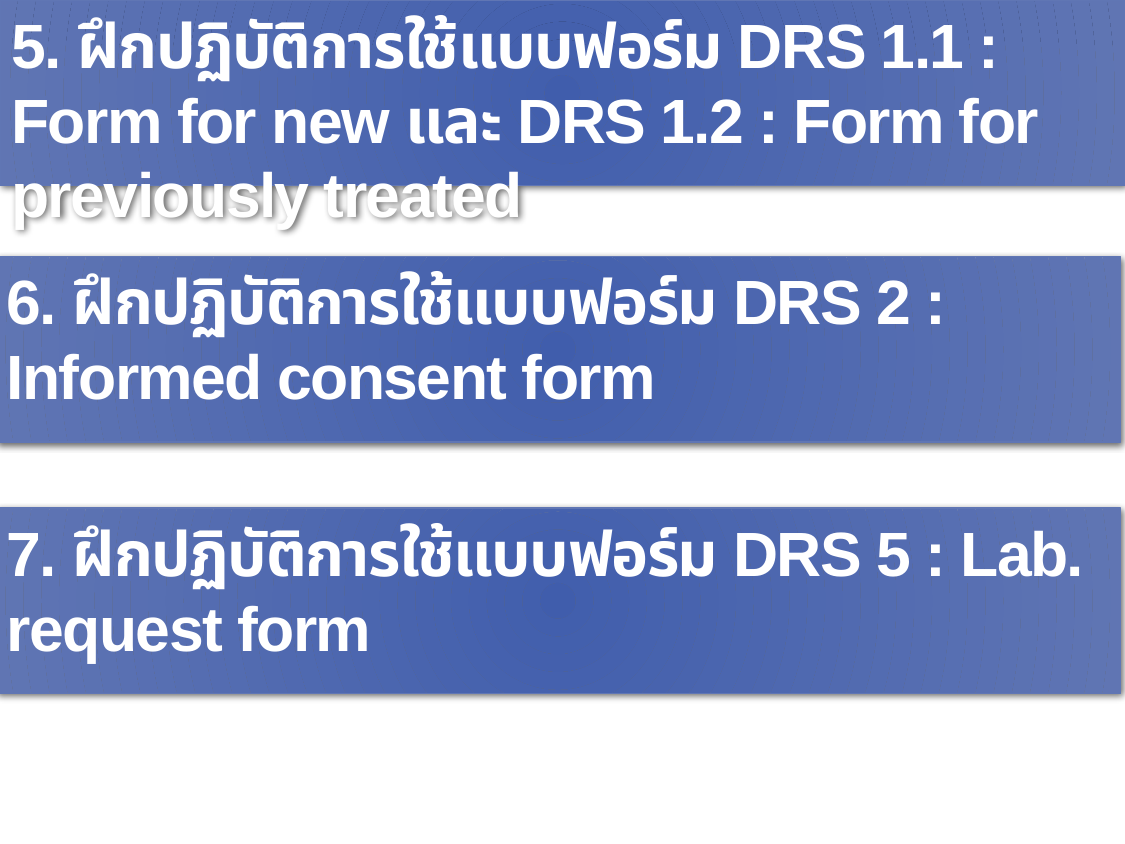

5. ฝึกปฏิบัติการใช้แบบฟอร์ม DRS 1.1 : Form for new และ DRS 1.2 : Form for previously treated
6. ฝึกปฏิบัติการใช้แบบฟอร์ม DRS 2 : Informed consent form
7. ฝึกปฏิบัติการใช้แบบฟอร์ม DRS 5 : Lab. request form